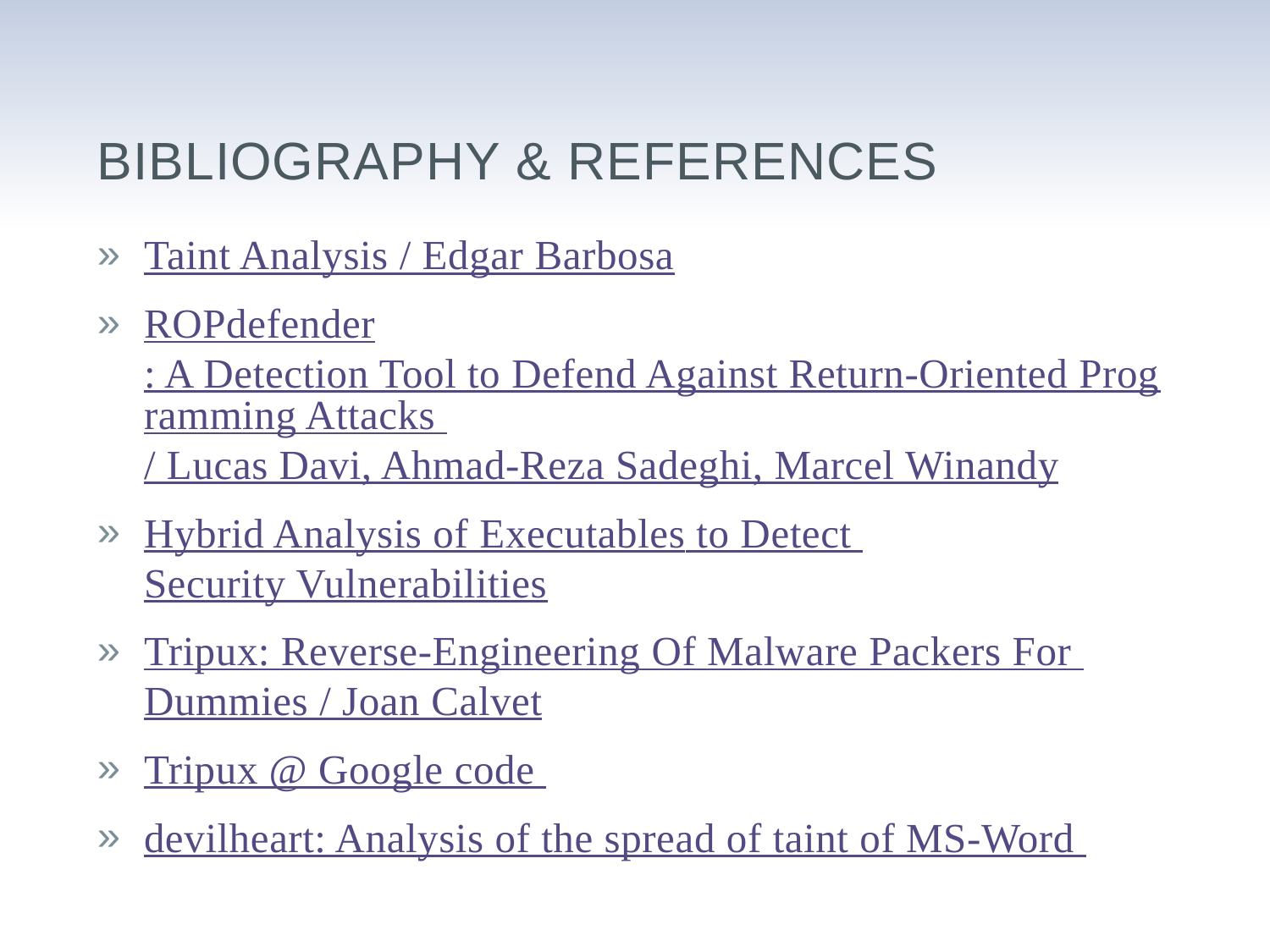

# Bibliography & References
Taint Analysis / Edgar Barbosa
ROPdefender: A Detection Tool to Defend Against Return-Oriented Programming Attacks / Lucas Davi, Ahmad-Reza Sadeghi, Marcel Winandy
Hybrid Analysis of Executables to Detect Security Vulnerabilities
Tripux: Reverse-Engineering Of Malware Packers For Dummies / Joan Calvet
Tripux @ Google code
devilheart: Analysis of the spread of taint of MS-Word